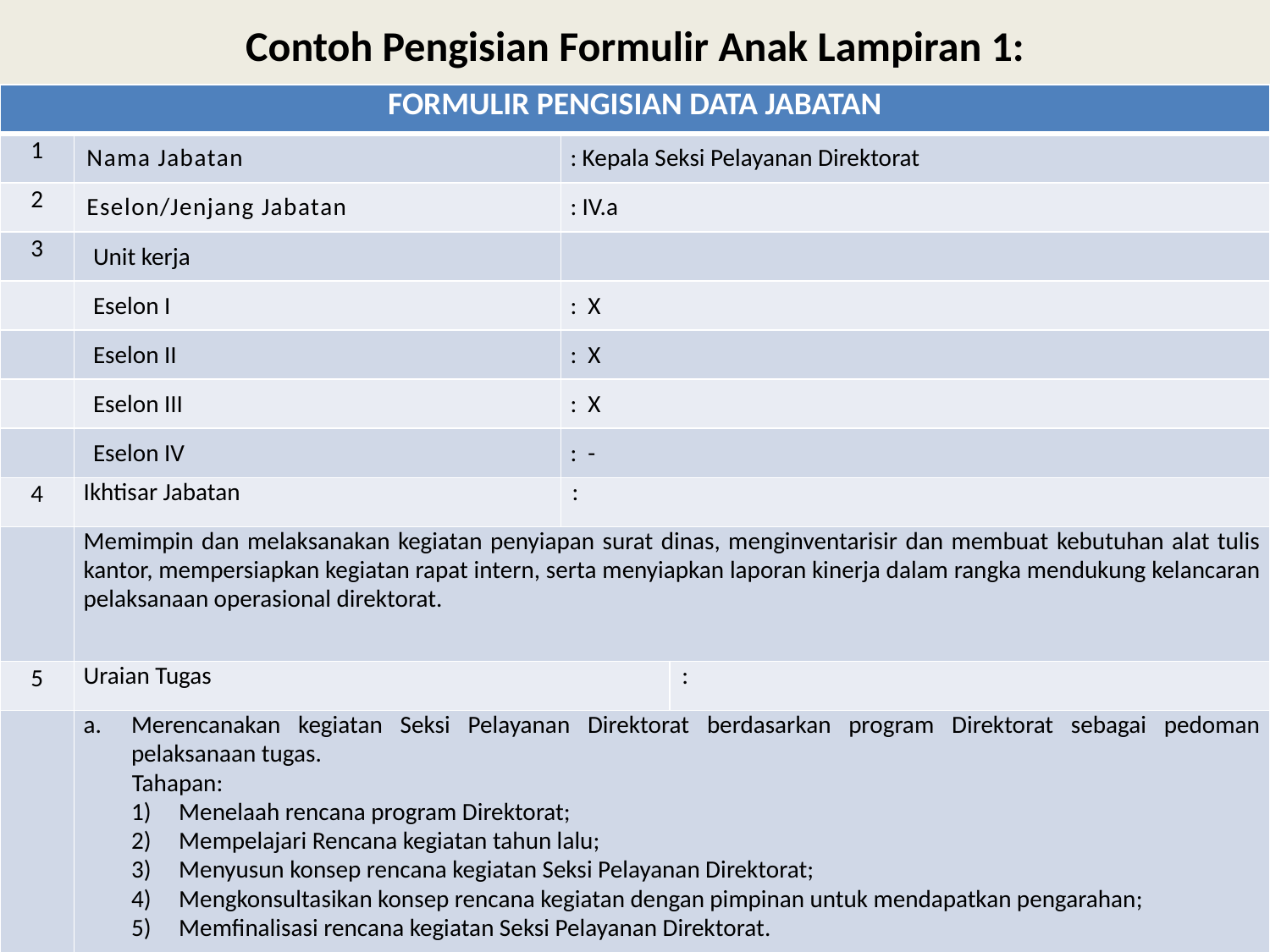

# Contoh Pengisian Formulir Anak Lampiran 1:
| FORMULIR PENGISIAN DATA JABATAN |  |  |  |
| --- | --- | --- | --- |
| 1 | Nama Jabatan | : Kepala Seksi Pelayanan Direktorat |  |
| 2 | Eselon/Jenjang Jabatan | : IV.a |  |
| 3 | Unit kerja |  |  |
|  | Eselon I | : X |  |
|  | Eselon II | : X |  |
|  | Eselon III | : X |  |
|  | Eselon IV | : - |  |
| 4 | Ikhtisar Jabatan | : |  |
|  | Memimpin dan melaksanakan kegiatan penyiapan surat dinas, menginventarisir dan membuat kebutuhan alat tulis kantor, mempersiapkan kegiatan rapat intern, serta menyiapkan laporan kinerja dalam rangka mendukung kelancaran pelaksanaan operasional direktorat. |  |  |
| 5 | Uraian Tugas |  | : |
|  | Merencanakan kegiatan Seksi Pelayanan Direktorat berdasarkan program Direktorat sebagai pedoman pelaksanaan tugas. Tahapan: Menelaah rencana program Direktorat; Mempelajari Rencana kegiatan tahun lalu; Menyusun konsep rencana kegiatan Seksi Pelayanan Direktorat; Mengkonsultasikan konsep rencana kegiatan dengan pimpinan untuk mendapatkan pengarahan; Memfinalisasi rencana kegiatan Seksi Pelayanan Direktorat. |  |  |
36